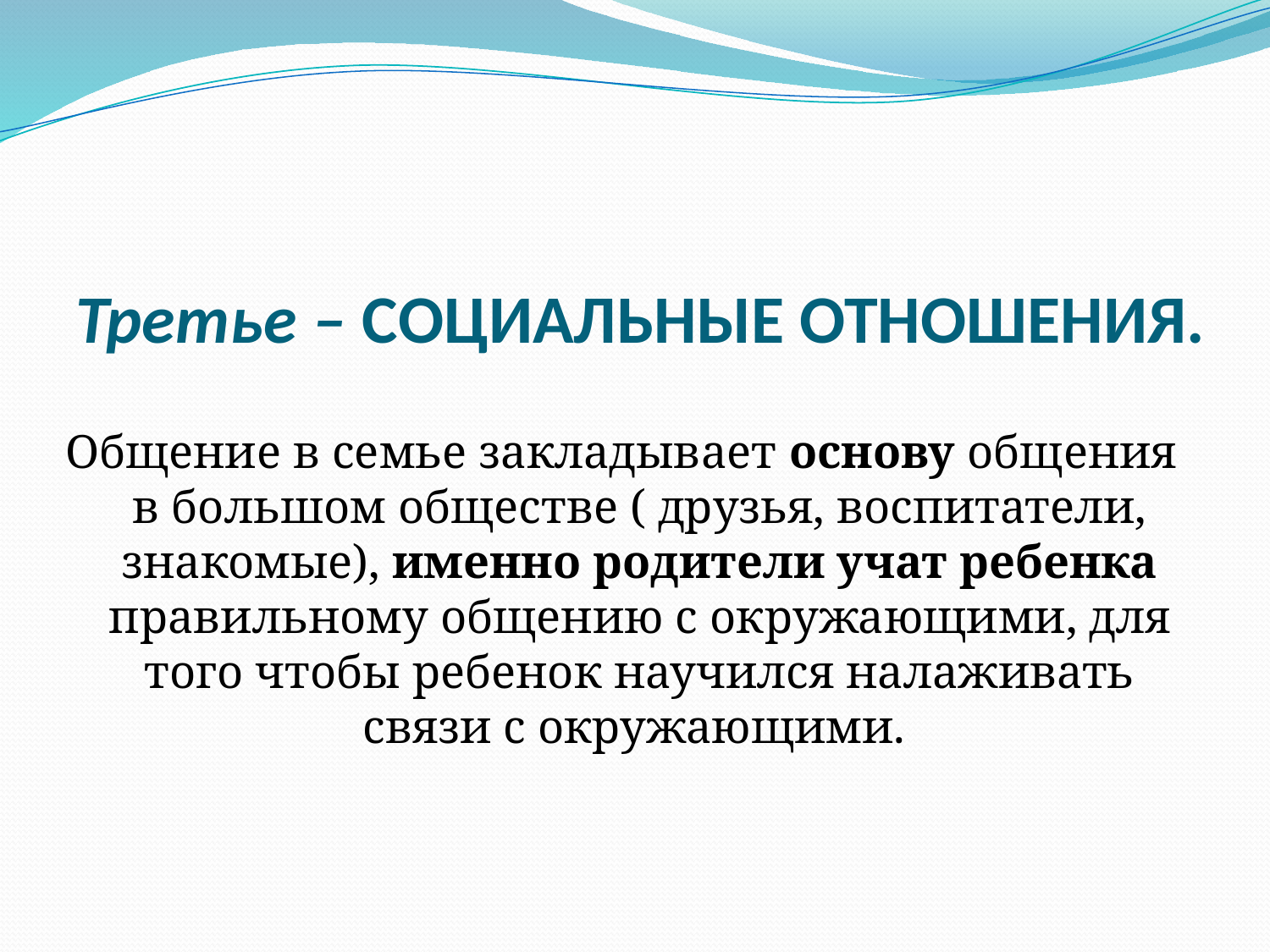

# Третье – СОЦИАЛЬНЫЕ ОТНОШЕНИЯ.
Общение в семье закладывает основу общения в большом обществе ( друзья, воспитатели, знакомые), именно родители учат ребенка правильному общению с окружающими, для того чтобы ребенок научился налаживать связи с окружающими.